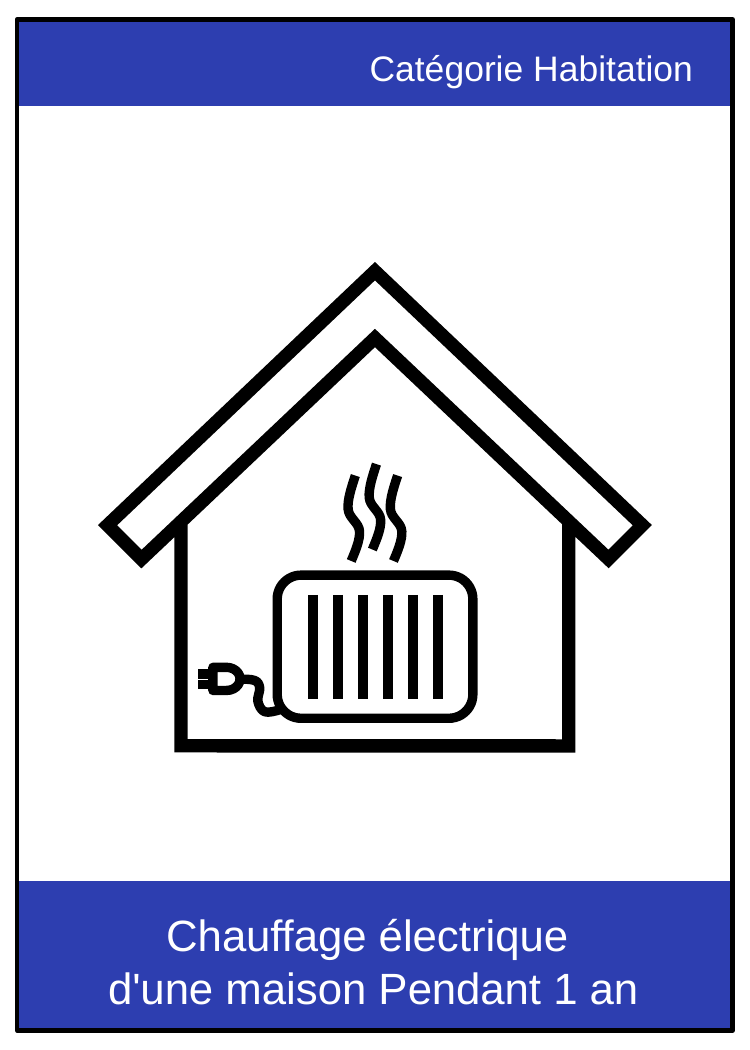

Catégorie Habitation

Chauffage électrique
d'une maison Pendant 1 an